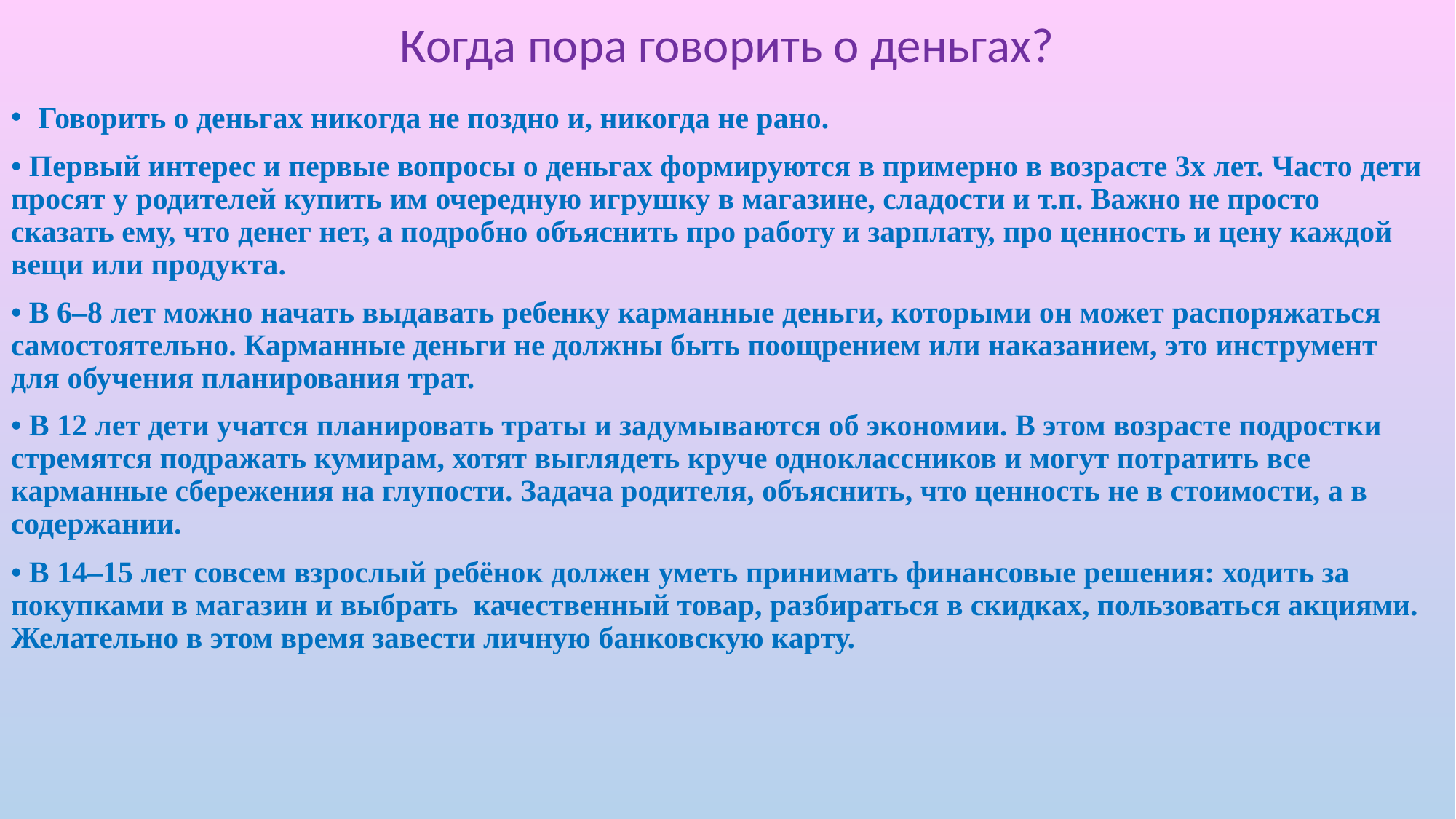

# Когда пора говорить о деньгах?
Говорить о деньгах никогда не поздно и, никогда не рано.
• Первый интерес и первые вопросы о деньгах формируются в примерно в возрасте 3х лет. Часто дети просят у родителей купить им очередную игрушку в магазине, сладости и т.п. Важно не просто сказать ему, что денег нет, а подробно объяснить про работу и зарплату, про ценность и цену каждой вещи или продукта.
• В 6–8 лет можно начать выдавать ребенку карманные деньги, которыми он может распоряжаться самостоятельно. Карманные деньги не должны быть поощрением или наказанием, это инструмент для обучения планирования трат.
• В 12 лет дети учатся планировать траты и задумываются об экономии. В этом возрасте подростки стремятся подражать кумирам, хотят выглядеть круче одноклассников и могут потратить все карманные сбережения на глупости. Задача родителя, объяснить, что ценность не в стоимости, а в содержании.
• В 14–15 лет совсем взрослый ребёнок должен уметь принимать финансовые решения: ходить за покупками в магазин и выбрать  качественный товар, разбираться в скидках, пользоваться акциями. Желательно в этом время завести личную банковскую карту.